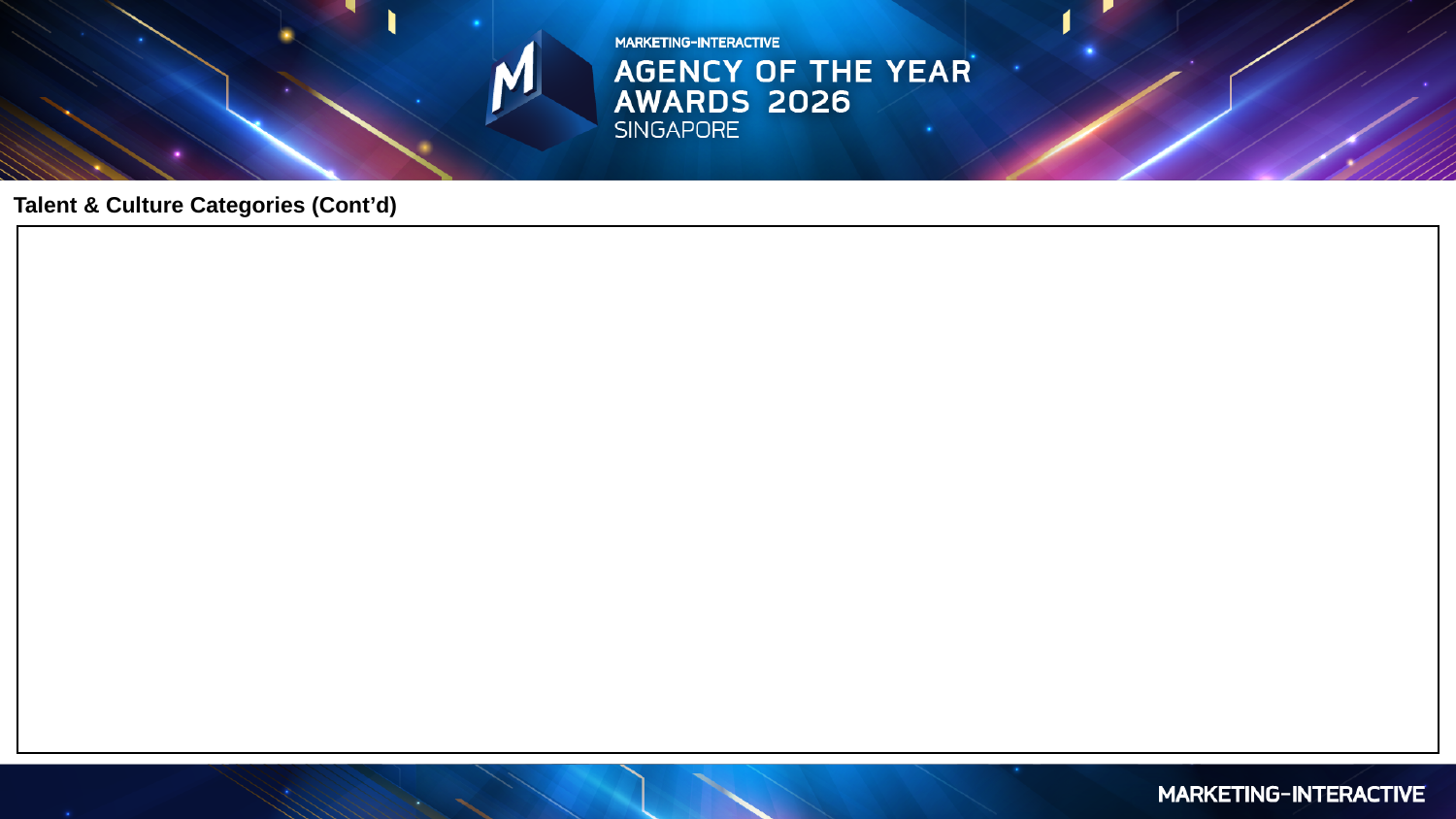

Talent & Culture Categories (Cont’d)
|  |
| --- |
# v